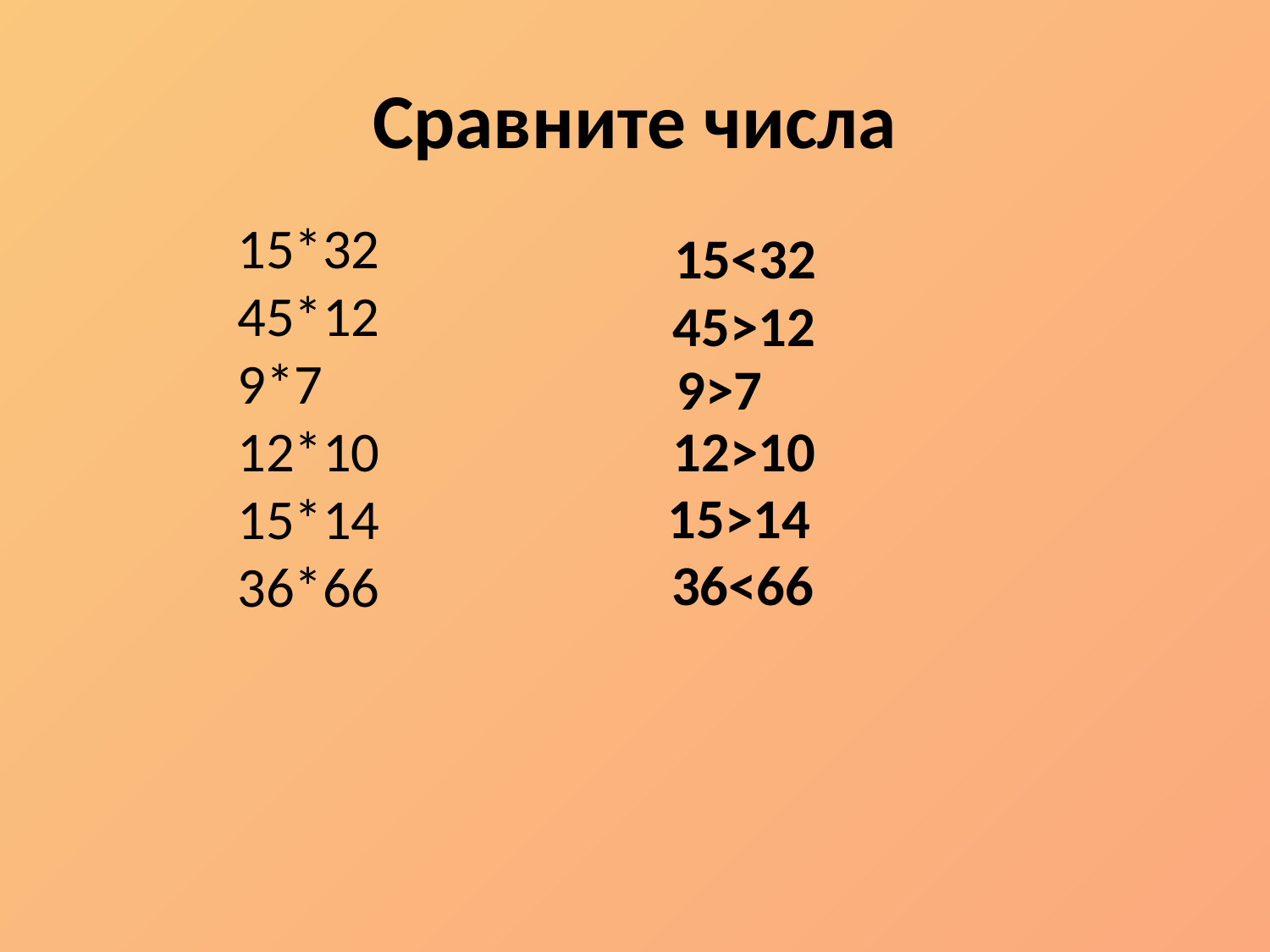

# Сравните числа
15*32
45*12
9*7
12*10
15*14
36*66
15<32
45>12
9>7
12>10
15>14
36<66